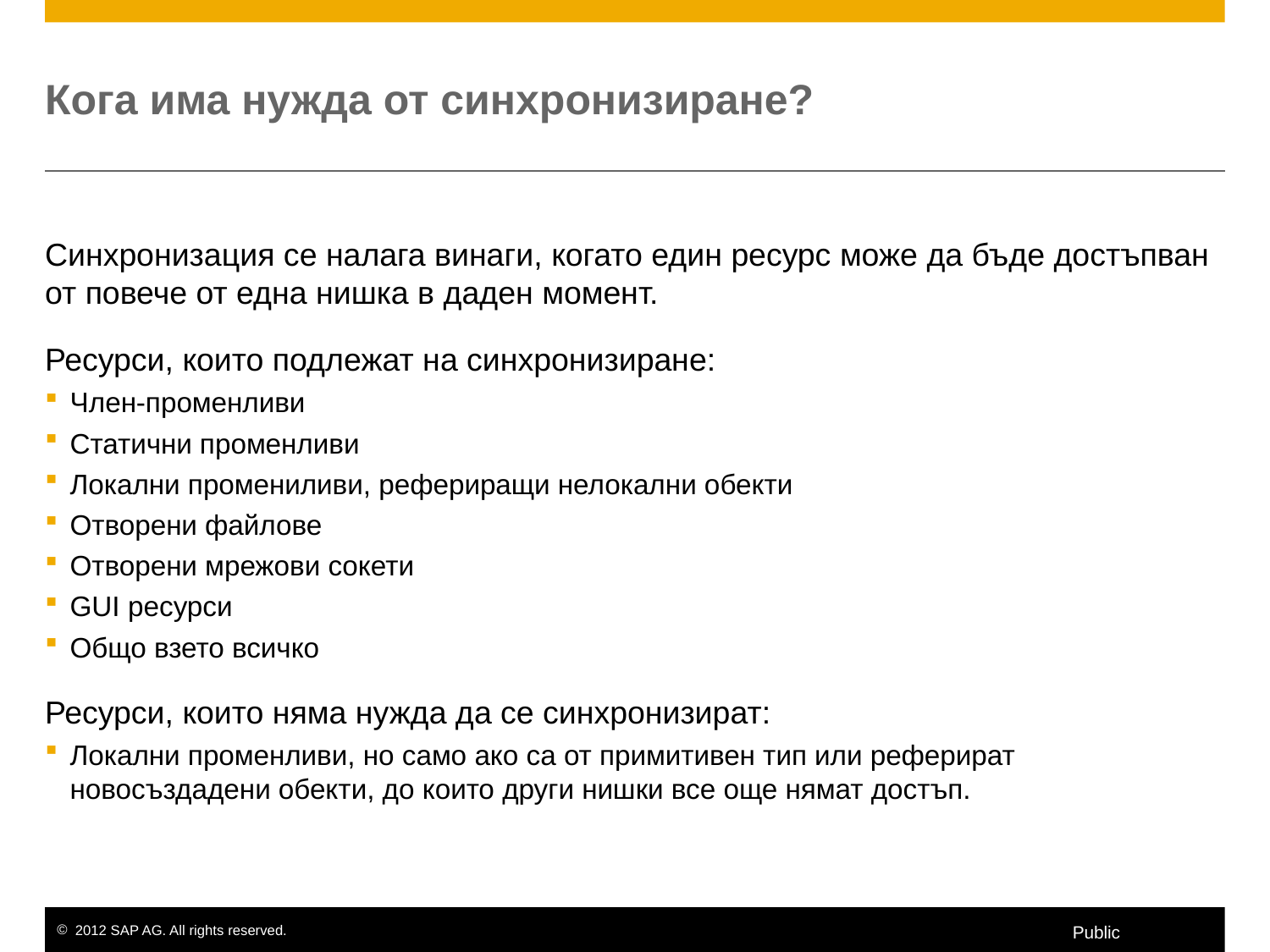

# Кога има нужда от синхронизиране?
Синхронизация се налага винаги, когато един ресурс може да бъде достъпван от повече от една нишка в даден момент.
Ресурси, които подлежат на синхронизиране:
Член-променливи
Статични променливи
Локални промениливи, рефериращи нелокални обекти
Отворени файлове
Отворени мрежови сокети
GUI ресурси
Общо взето всичко
Ресурси, които няма нужда да се синхронизират:
Локални променливи, но само ако са от примитивен тип или реферират новосъздадени обекти, до които други нишки все още нямат достъп.